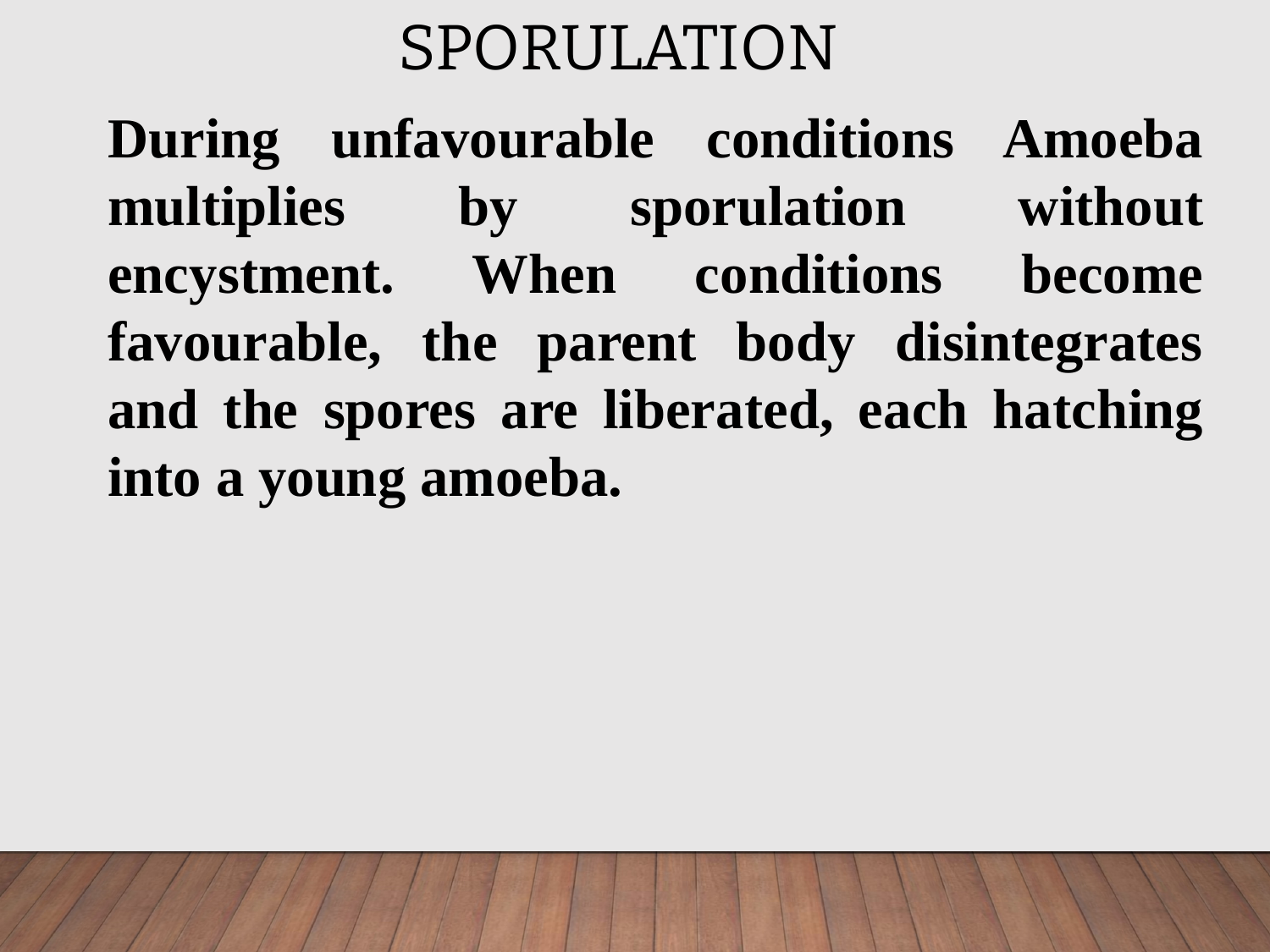

SPORULATION
During unfavourable conditions Amoeba multiplies by sporulation without encystment. When conditions become favourable, the parent body disintegrates and the spores are liberated, each hatching into a young amoeba.